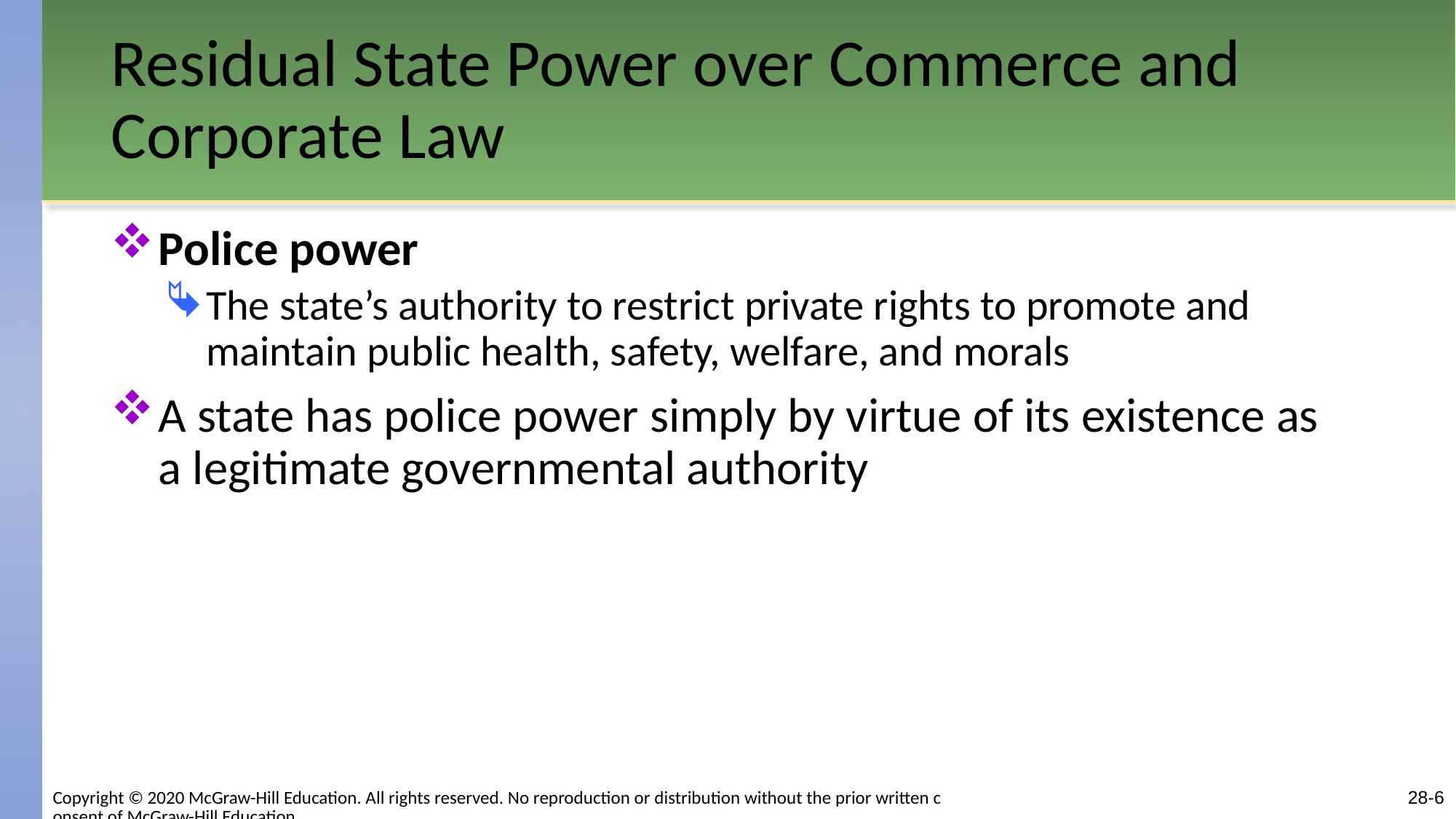

# Residual State Power over Commerce and Corporate Law
Police power
The state’s authority to restrict private rights to promote and maintain public health, safety, welfare, and morals
A state has police power simply by virtue of its existence as a legitimate governmental authority

Copyright © 2020 McGraw-Hill Education. All rights reserved. No reproduction or distribution without the prior written consent of McGraw-Hill Education.
28-6